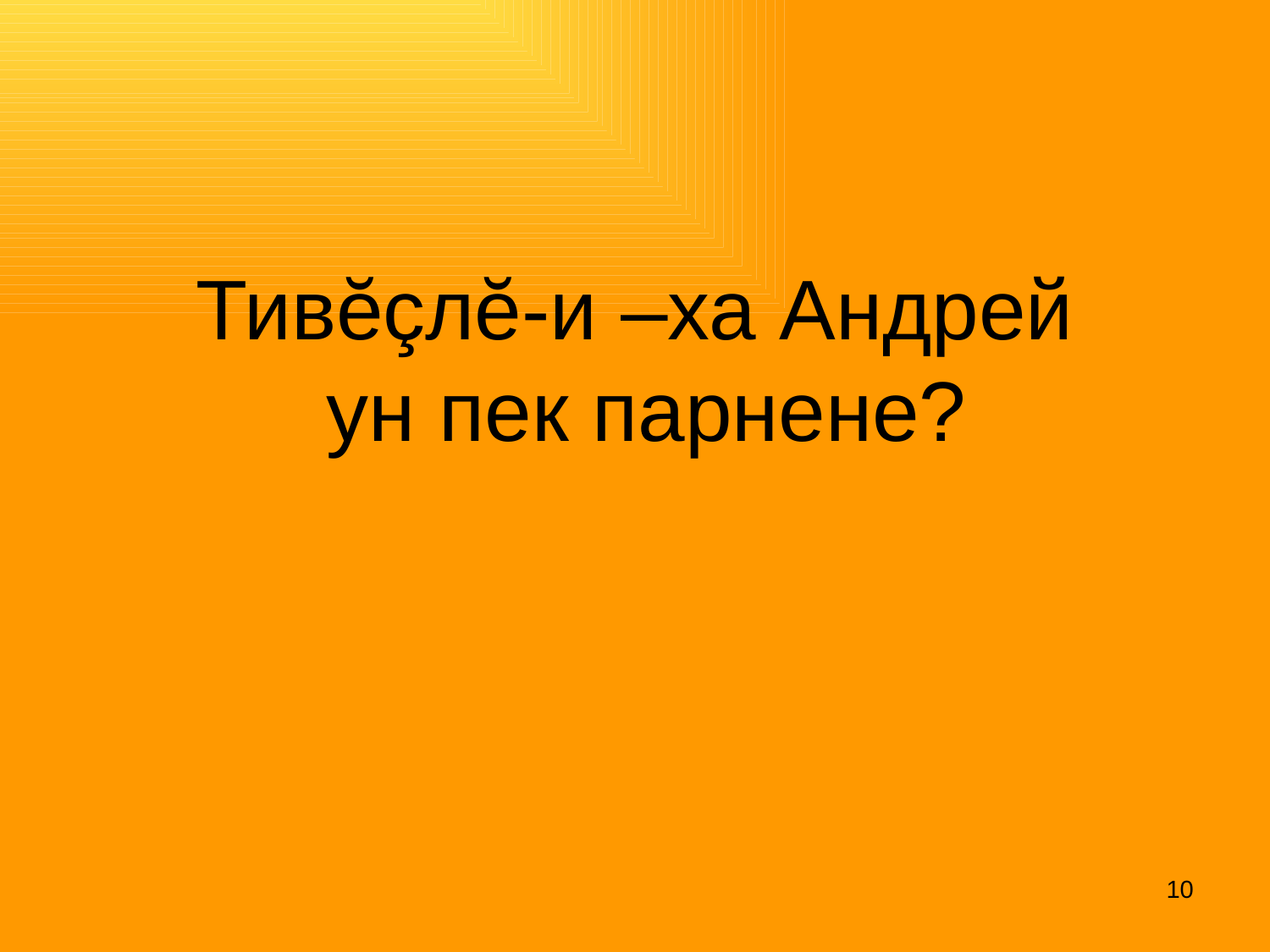

# Тивĕçлĕ-и –ха Андрей ун пек парнене?
10